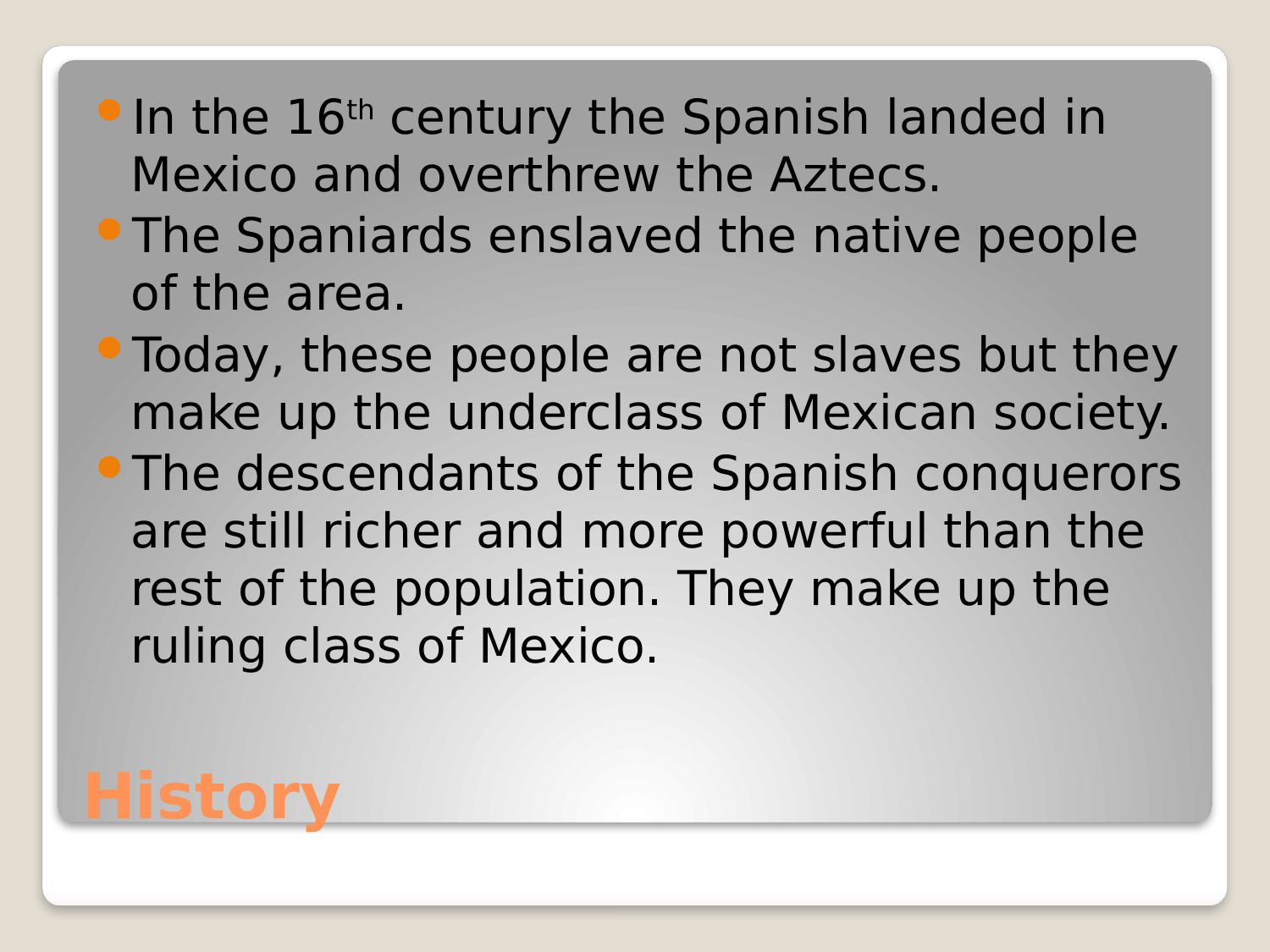

In the 16th century the Spanish landed in Mexico and overthrew the Aztecs.
The Spaniards enslaved the native people of the area.
Today, these people are not slaves but they make up the underclass of Mexican society.
The descendants of the Spanish conquerors are still richer and more powerful than the rest of the population. They make up the ruling class of Mexico.
# History